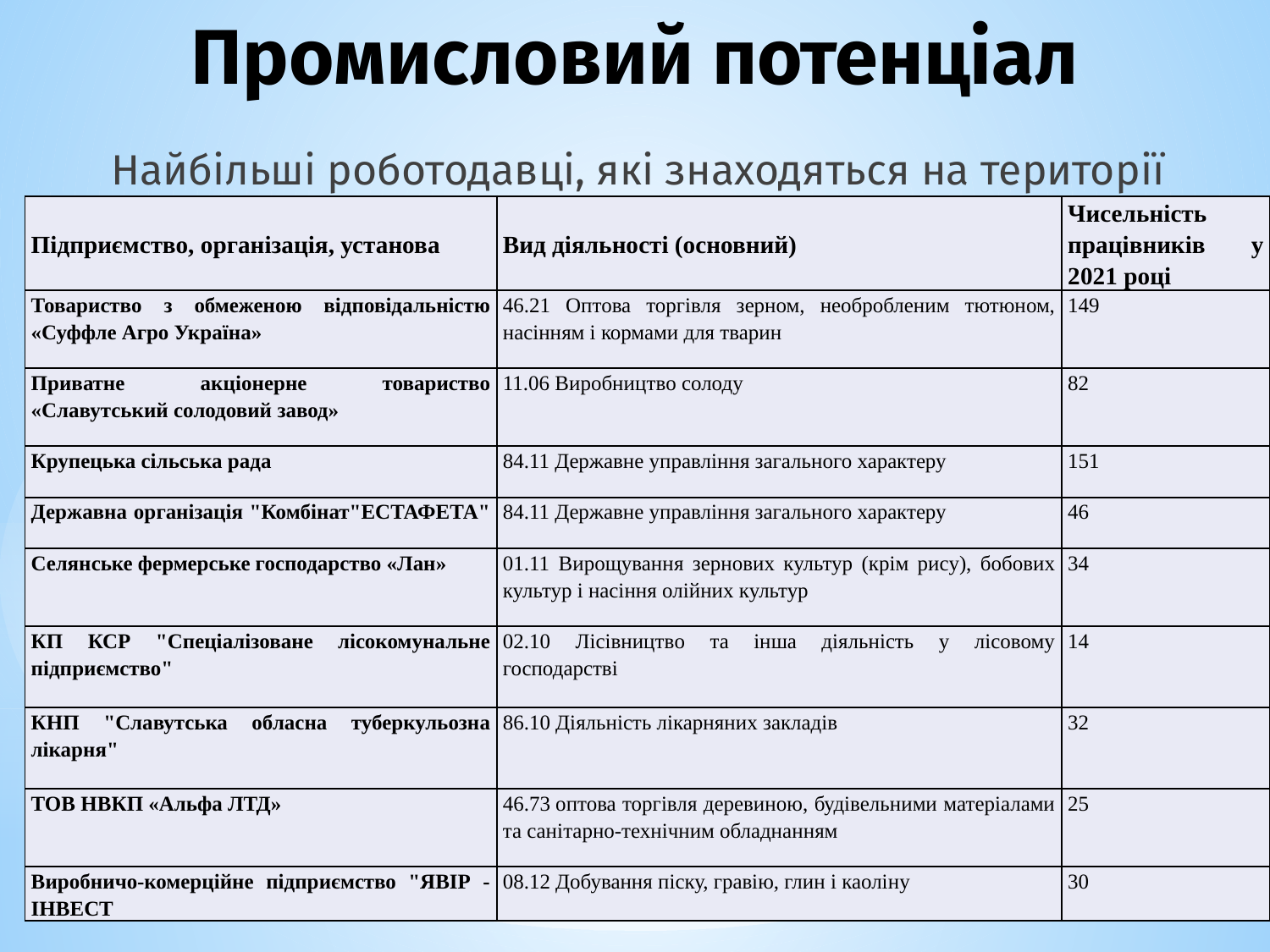

# Промисловий потенціал

Найбільші роботодавці, які знаходяться на території громади:
| Підприємство, організація, установа | Вид діяльності (основний) | Чисельність працівників у 2021 році |
| --- | --- | --- |
| Товариство з обмеженою відповідальністю «Суффле Агро Україна» | 46.21 Оптова торгівля зерном, необробленим тютюном, насінням і кормами для тварин | 149 |
| Приватне акціонерне товариство «Славутський солодовий завод» | 11.06 Виробництво солоду | 82 |
| Крупецька сільська рада | 84.11 Державне управління загального характеру | 151 |
| Державна організація "Комбінат"ЕСТАФЕТА" | 84.11 Державне управління загального характеру | 46 |
| Селянське фермерське господарство «Лан» | 01.11 Вирощування зернових культур (крім рису), бобових культур і насіння олійних культур | 34 |
| КП КСР "Спеціалізоване лісокомунальне підприємство" | 02.10 Лісівництво та інша діяльність у лісовому господарстві | 14 |
| КНП "Славутська обласна туберкульозна лікарня" | 86.10 Діяльність лікарняних закладів | 32 |
| ТОВ НВКП «Альфа ЛТД» | 46.73 оптова торгівля деревиною, будівельними матеріалами та санітарно-технічним обладнанням | 25 |
| Виробничо-комерційне підприємство "ЯВІР - ІНВЕСТ | 08.12 Добування піску, гравію, глин і каоліну | 30 |